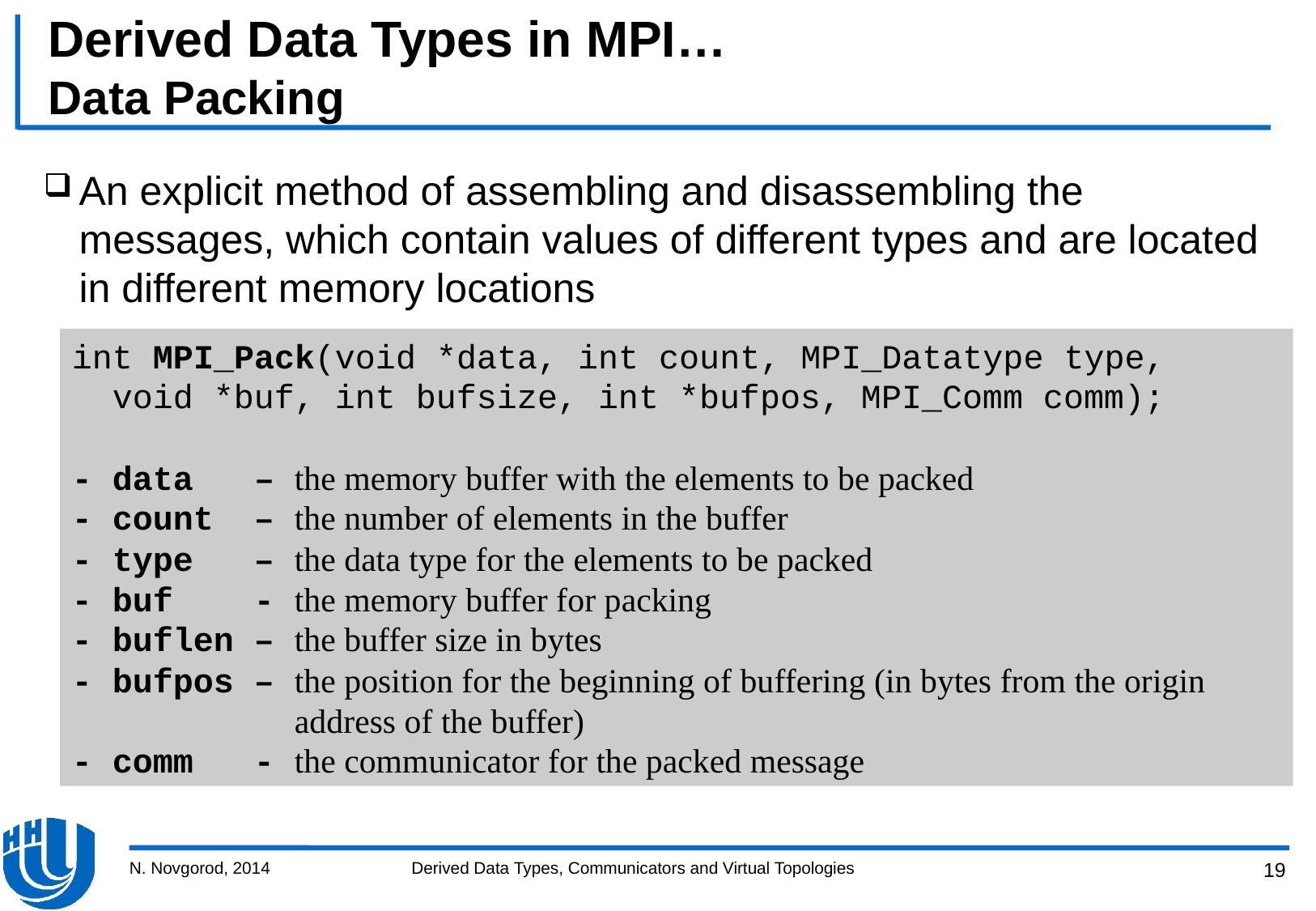

# Derived Data Types in MPI… Data Packing
An explicit method of assembling and disassembling the messages, which contain values of different types and are located in different memory locations
int MPI_Pack(void *data, int count, MPI_Datatype type,
  void *buf, int bufsize, int *bufpos, MPI_Comm comm);

- data   – the memory buffer with the elements to be packed
- count  – the number of elements in the buffer
- type   – the data type for the elements to be packed
- buf    - the memory buffer for packing
- buflen – the buffer size in bytes
- bufpos – the position for the beginning of buffering (in bytes from the origin
           address of the buffer)
- comm   - the communicator for the packed message
N. Novgorod, 2014
Derived Data Types, Communicators and Virtual Topologies
19